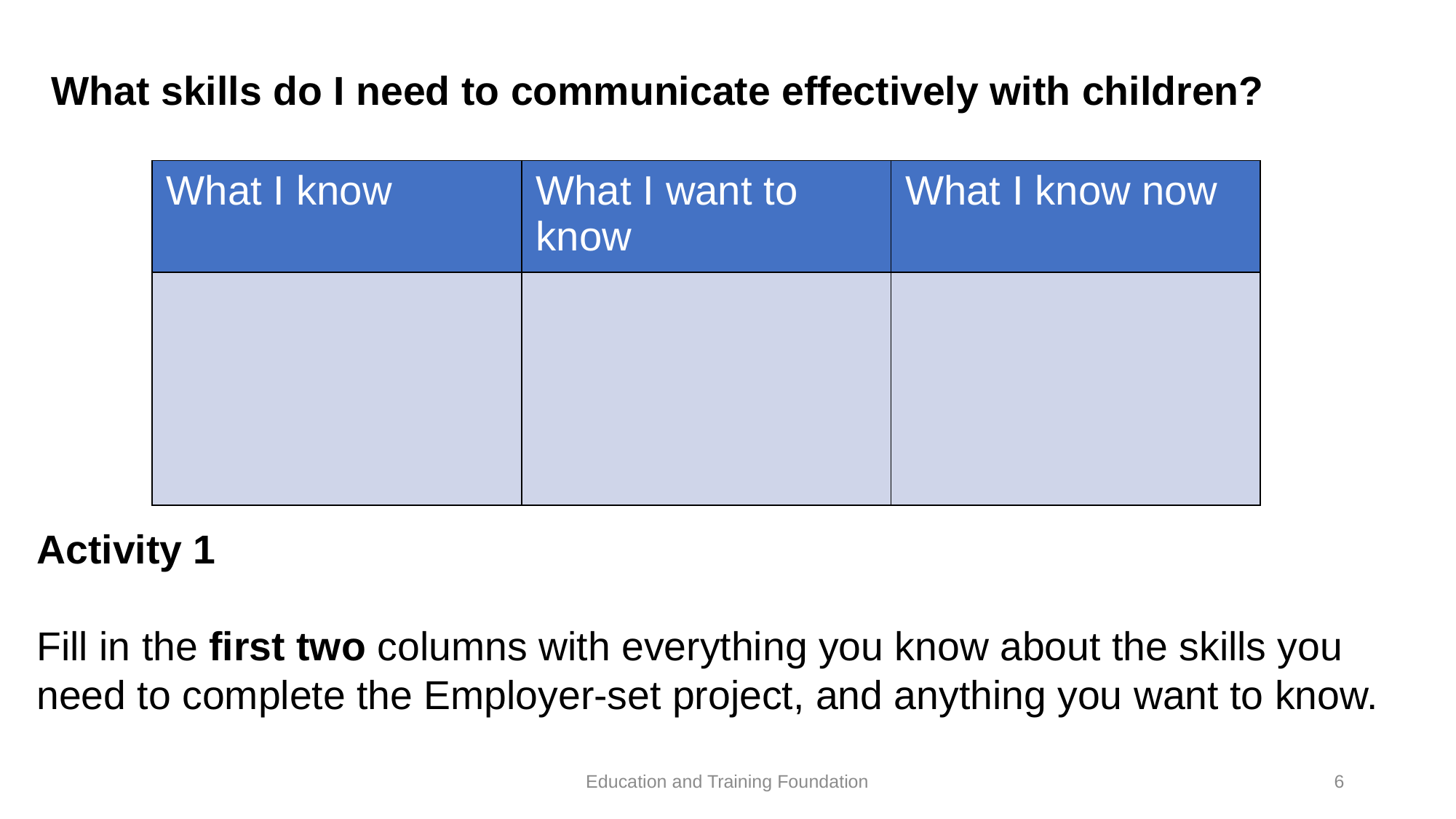

What skills do I need to communicate effectively with children?
| What I know | What I want to know | What I know now |
| --- | --- | --- |
|  |  |  |
Activity 1

Fill in the first two columns with everything you know about the skills you need to complete the Employer-set project, and anything you want to know.
Education and Training Foundation
6